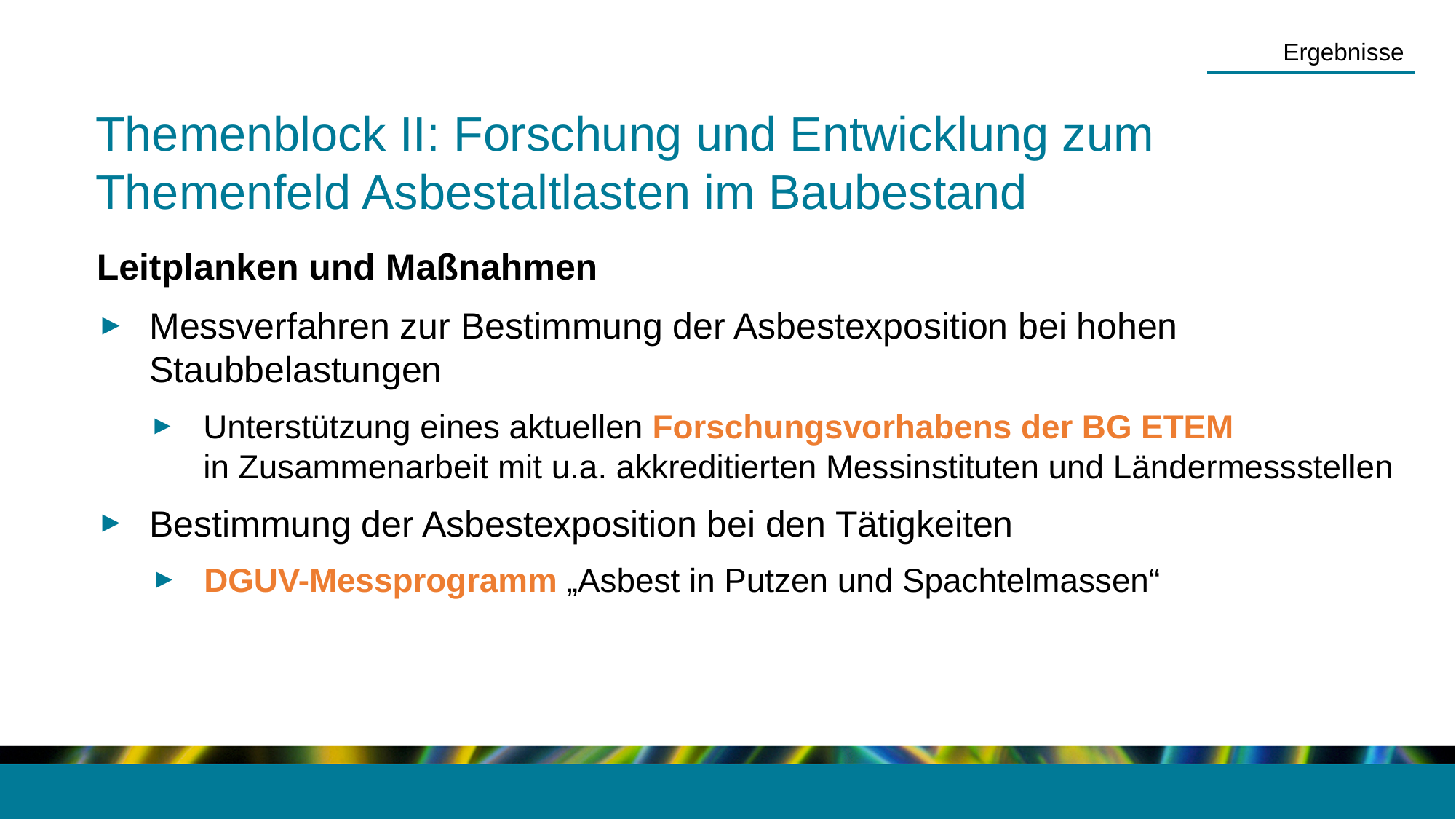

Ergebnisse
Themenblock II: Forschung und Entwicklung zum Themenfeld Asbestaltlasten im Baubestand
Leitplanken und Maßnahmen
Messverfahren zur Bestimmung der Asbestexposition bei hohen Staubbelastungen
Unterstützung eines aktuellen Forschungsvorhabens der BG ETEM
in Zusammenarbeit mit u.a. akkreditierten Messinstituten und Ländermessstellen
Bestimmung der Asbestexposition bei den Tätigkeiten
DGUV-Messprogramm „Asbest in Putzen und Spachtelmassen“